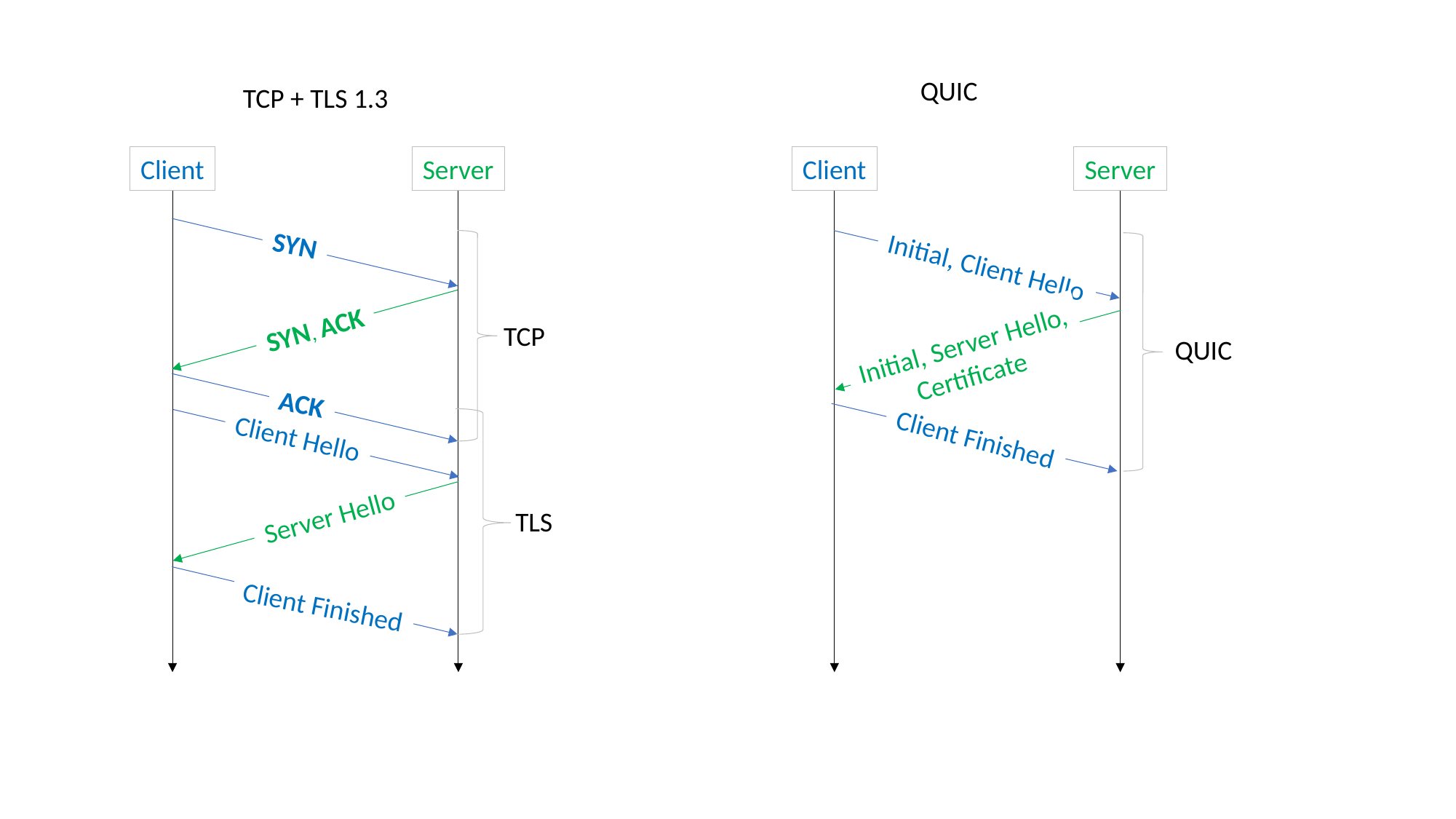

QUIC
TCP + TLS 1.3
Client
Server
Client
Server
SYN

Initial, Client Hello
SYN, ACK
TCP
Initial, Server Hello,
Certificate
QUIC
ACK

Client Hello
Client Finished
Server Hello
TLS
Client Finished